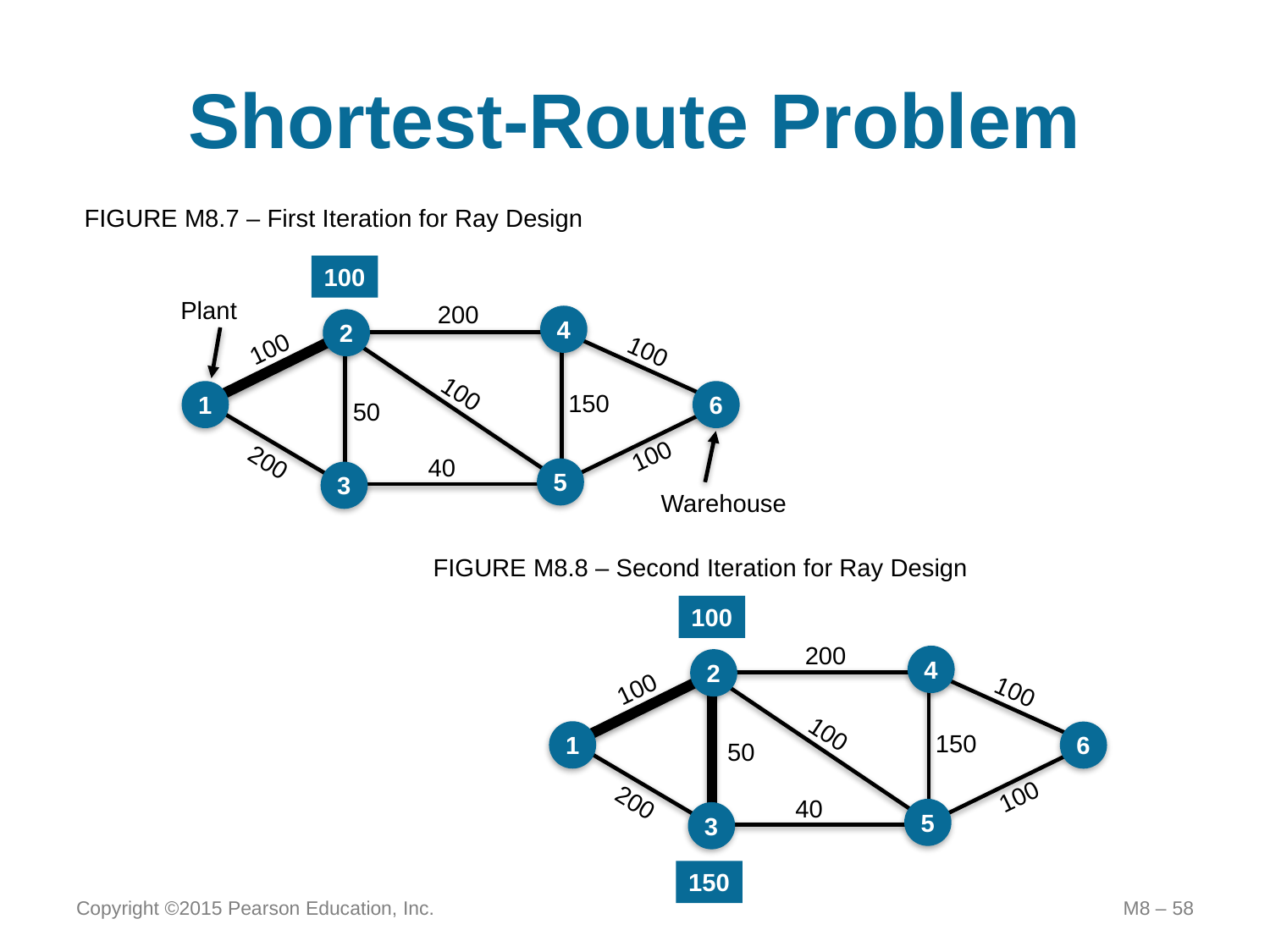

# Shortest-Route Problem
FIGURE M8.7 – First Iteration for Ray Design
100
Plant
200

4

2
100
100
100

1
150

6
50
100
200
40

5

3
Warehouse
FIGURE M8.8 – Second Iteration for Ray Design
100
200

4

2
100
100
100

1
150

6
50
100
200
40

5

3
150
Copyright ©2015 Pearson Education, Inc.
M8 – 58